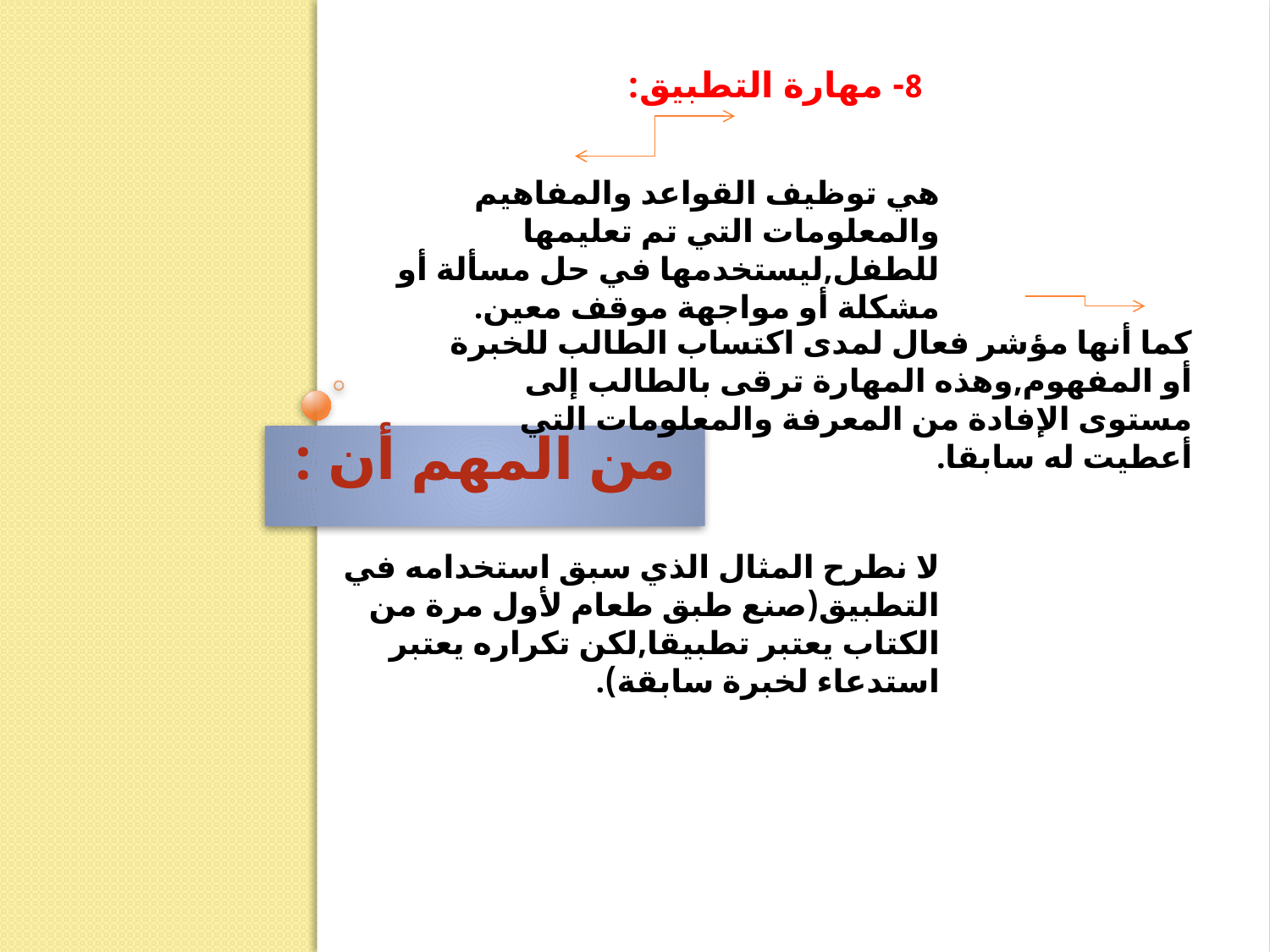

8- مهارة التطبيق:
هي توظيف القواعد والمفاهيم والمعلومات التي تم تعليمها للطفل,ليستخدمها في حل مسألة أو مشكلة أو مواجهة موقف معين.
كما أنها مؤشر فعال لمدى اكتساب الطالب للخبرة أو المفهوم,وهذه المهارة ترقى بالطالب إلى مستوى الإفادة من المعرفة والمعلومات التي أعطيت له سابقا.
# من المهم أن :
لا نطرح المثال الذي سبق استخدامه في التطبيق(صنع طبق طعام لأول مرة من الكتاب يعتبر تطبيقا,لكن تكراره يعتبر استدعاء لخبرة سابقة).